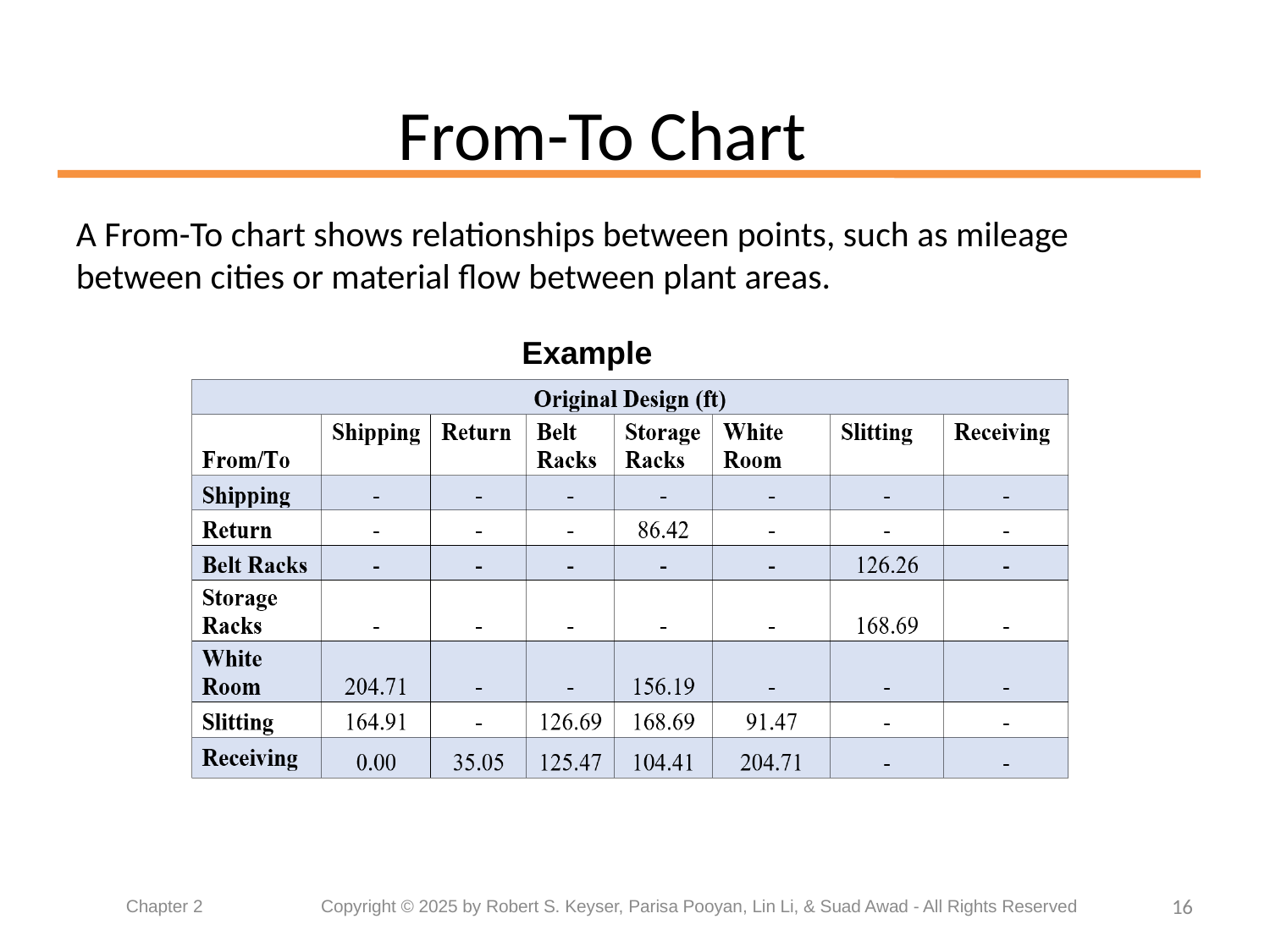

# From-To Chart

A From-To chart shows relationships between points, such as mileage between cities or material flow between plant areas.
Example

16
Chapter 2	              Copyright © 2025 by Robert S. Keyser, Parisa Pooyan, Lin Li, & Suad Awad - All Rights Reserved